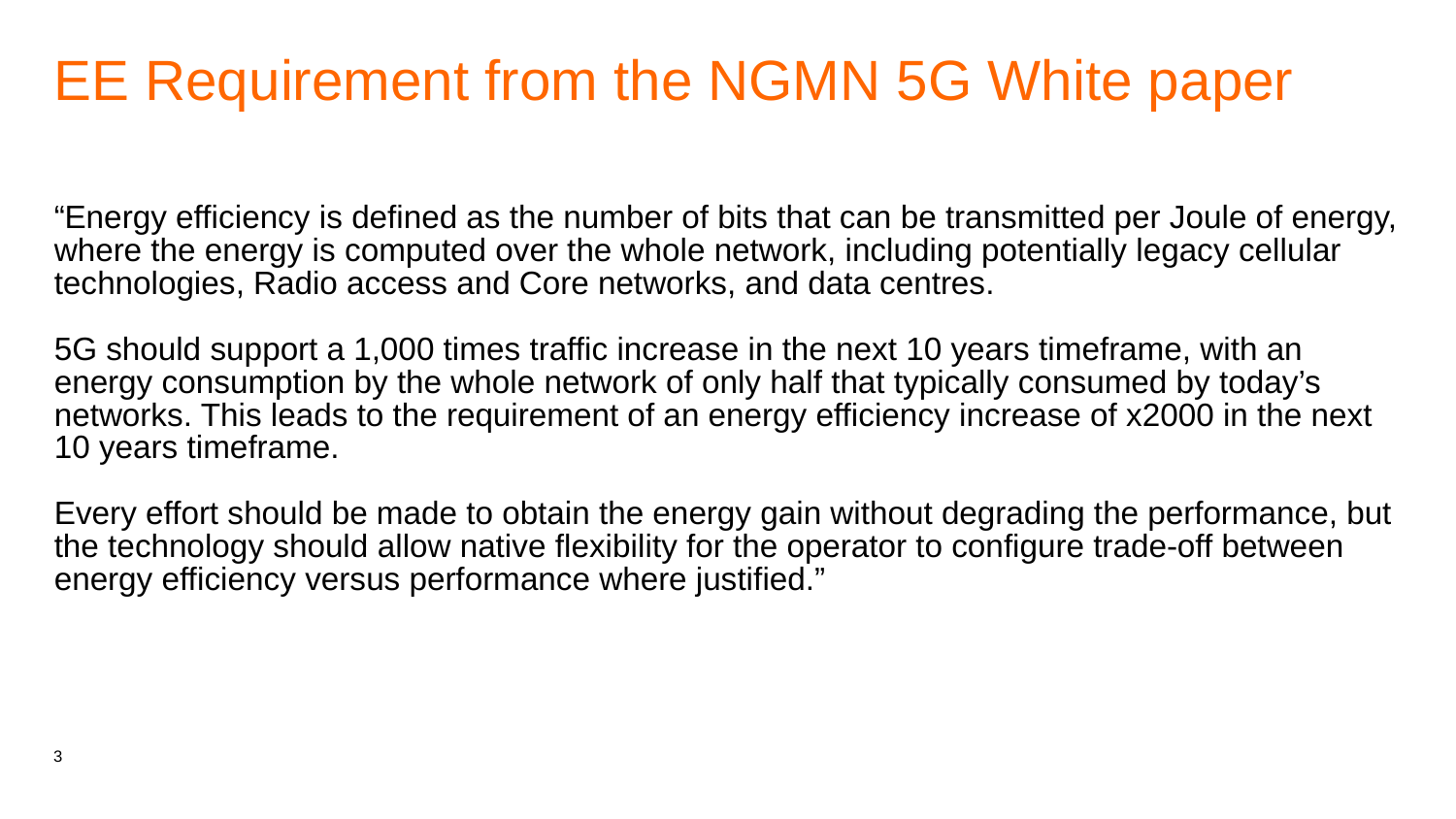

EE Requirement from the NGMN 5G White paper

“Energy efficiency is defined as the number of bits that can be transmitted per Joule of energy, where the energy is computed over the whole network, including potentially legacy cellular technologies, Radio access and Core networks, and data centres.

5G should support a 1,000 times traffic increase in the next 10 years timeframe, with an energy consumption by the whole network of only half that typically consumed by today’s networks. This leads to the requirement of an energy efficiency increase of x2000 in the next 10 years timeframe.

Every effort should be made to obtain the energy gain without degrading the performance, but the technology should allow native flexibility for the operator to configure trade-off between energy efficiency versus performance where justified.”